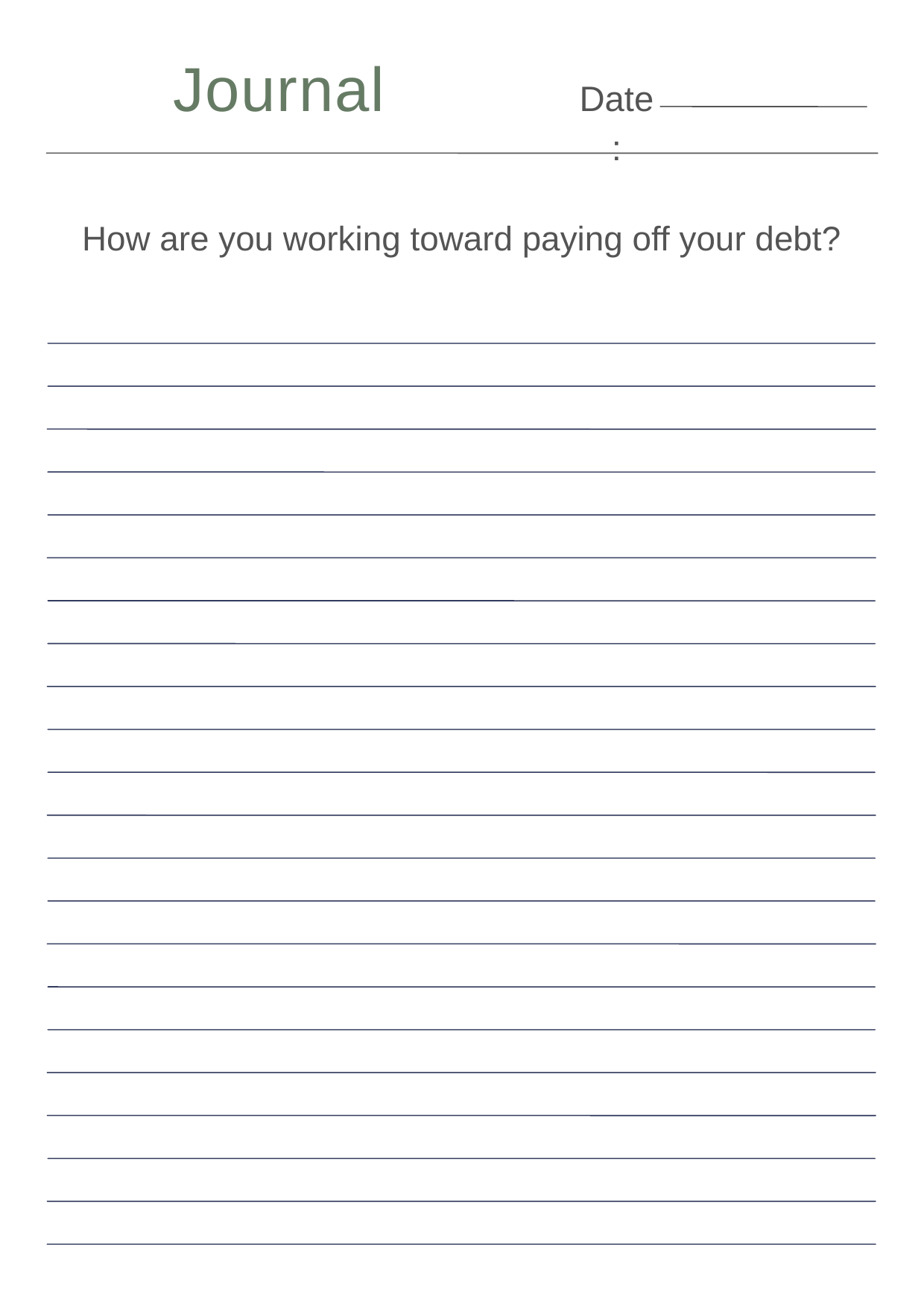

Journal
Date:

How are you working toward paying off your debt?